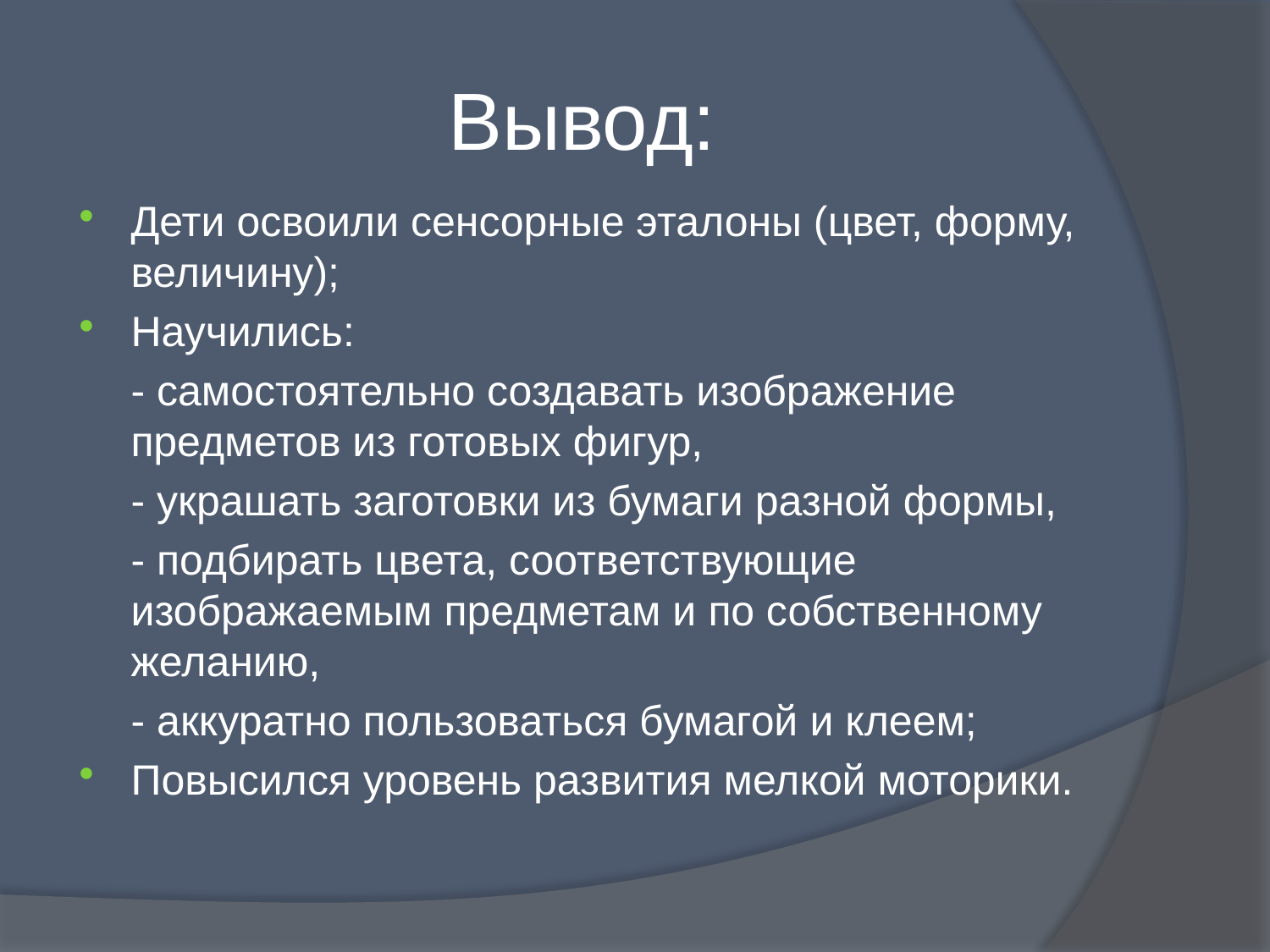

# Вывод:
Дети освоили сенсорные эталоны (цвет, форму, величину);
Научились:
	- самостоятельно создавать изображение предметов из готовых фигур,
	- украшать заготовки из бумаги разной формы,
	- подбирать цвета, соответствующие изображаемым предметам и по собственному желанию,
	- аккуратно пользоваться бумагой и клеем;
Повысился уровень развития мелкой моторики.